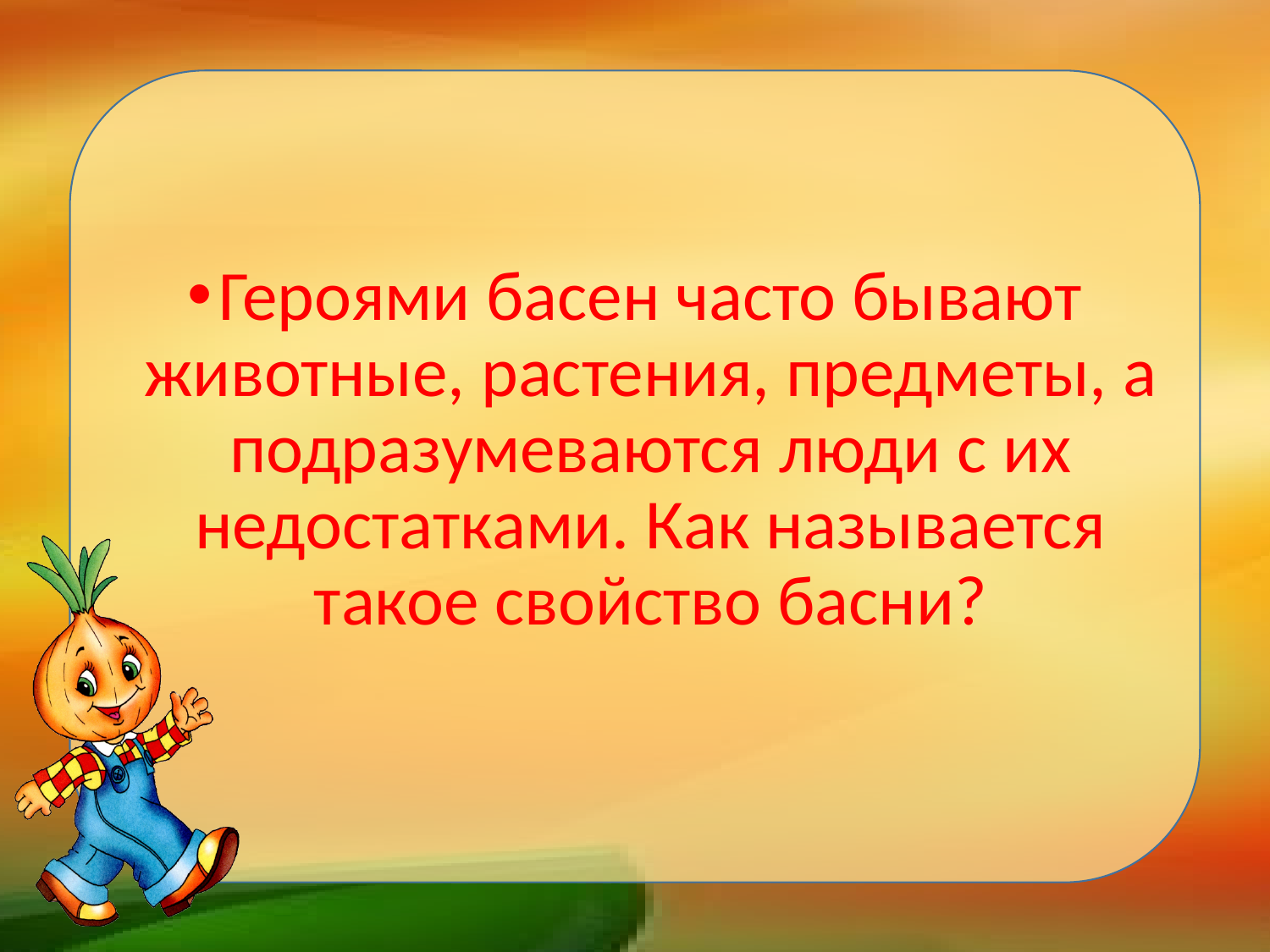

#
Героями басен часто бывают животные, растения, предметы, а подразумеваются люди с их недостатками. Как называется такое свойство басни?